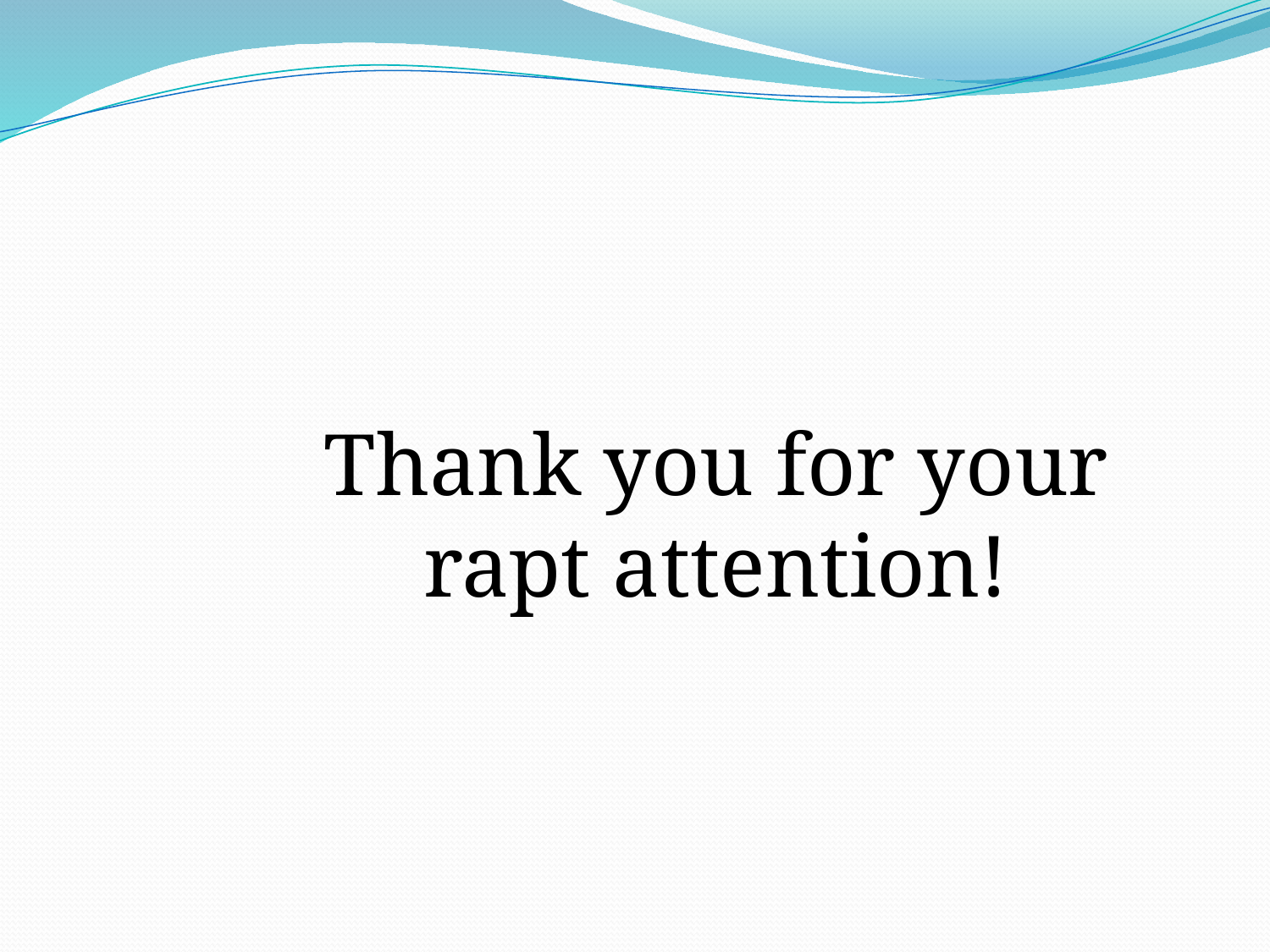

#

Thank you for your rapt attention!